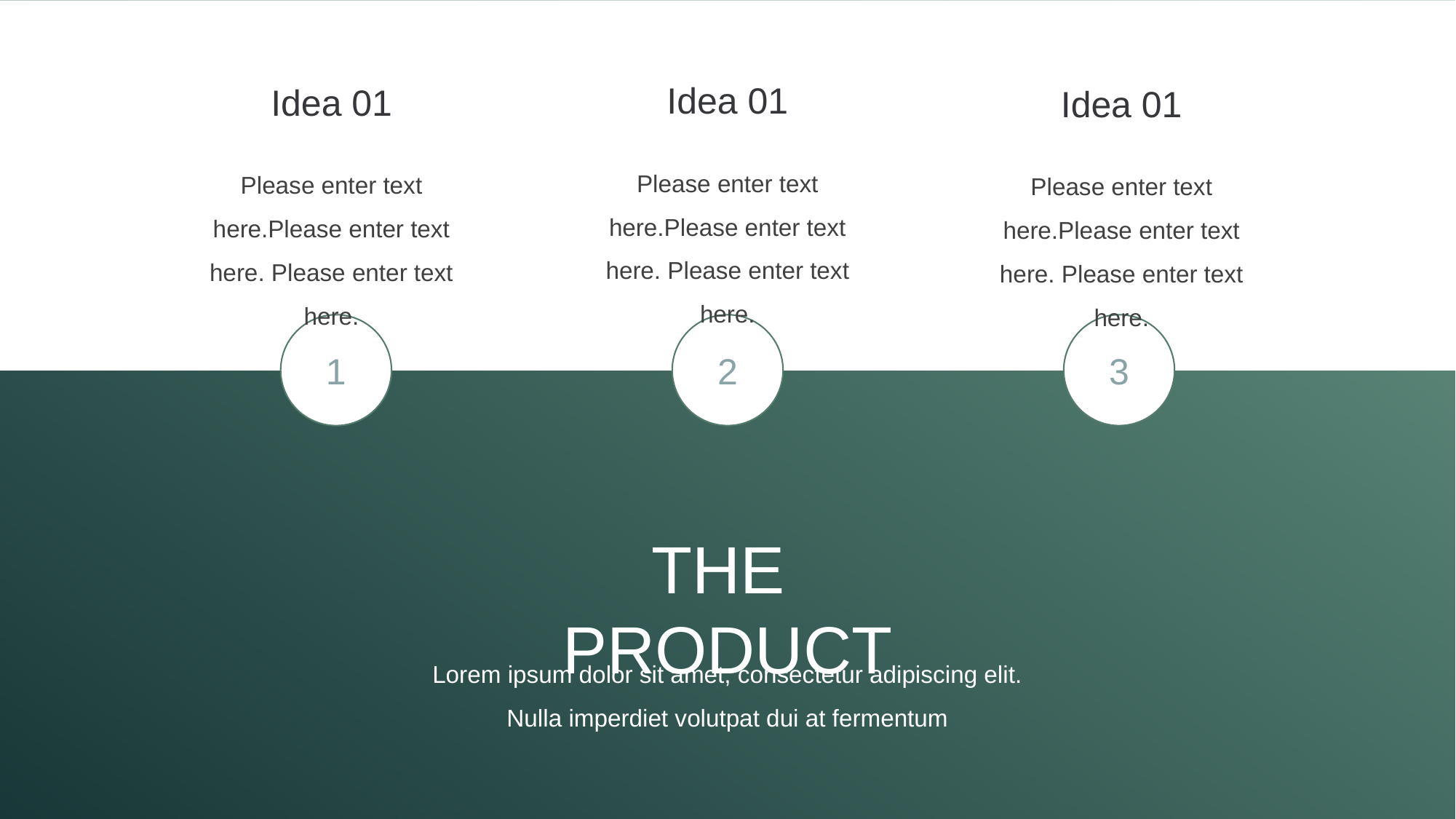

Idea 01
Idea 01
Idea 01
Please enter text here.Please enter text here. Please enter text here.
Please enter text here.Please enter text here. Please enter text here.
Please enter text here.Please enter text here. Please enter text here.
1
3
2
THE  PRODUCT
Lorem ipsum dolor sit amet, consectetur adipiscing elit. Nulla imperdiet volutpat dui at fermentum